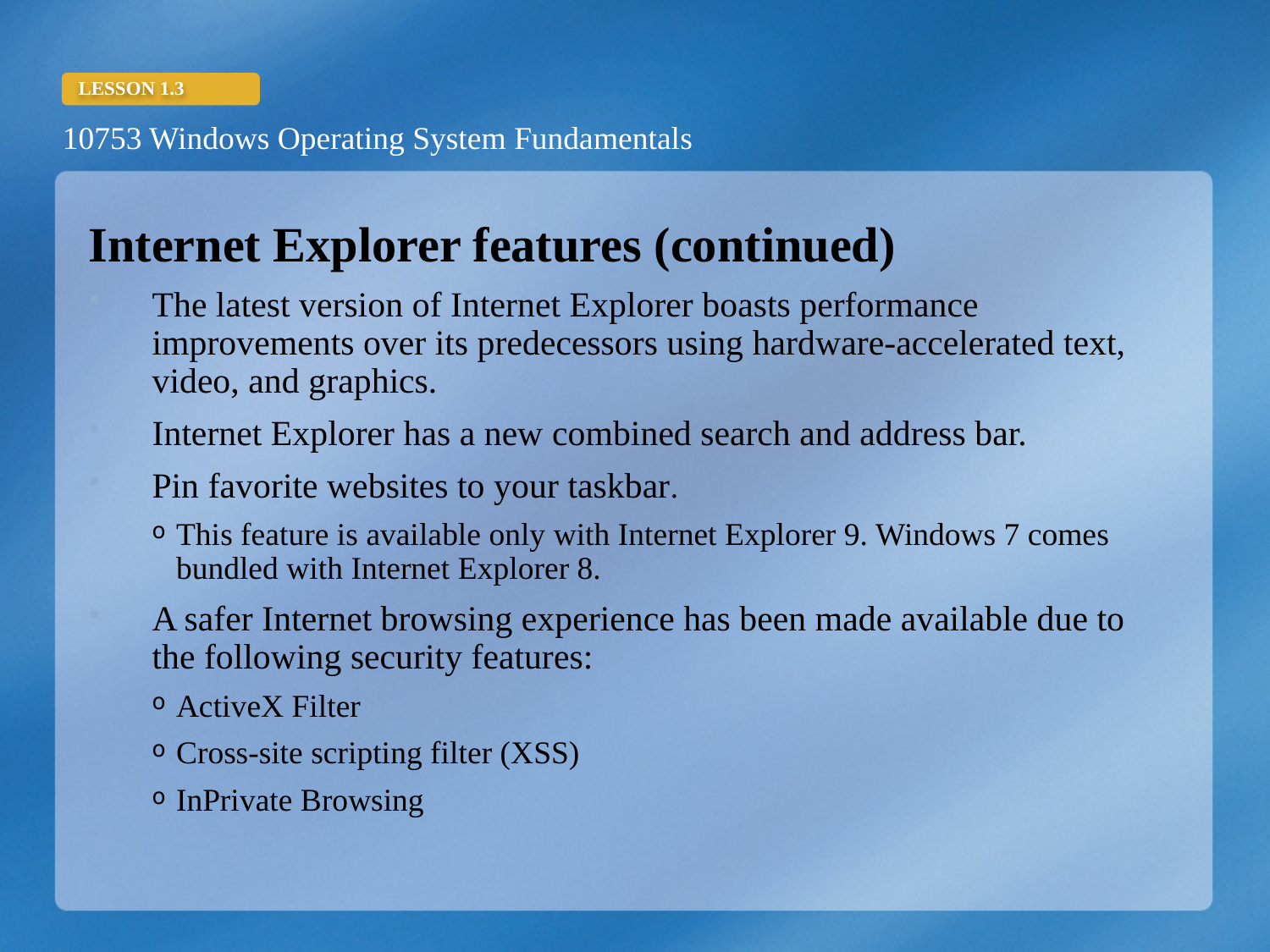

Internet Explorer features (continued)
The latest version of Internet Explorer boasts performance improvements over its predecessors using hardware-accelerated text, video, and graphics.
Internet Explorer has a new combined search and address bar.
Pin favorite websites to your taskbar.
This feature is available only with Internet Explorer 9. Windows 7 comes bundled with Internet Explorer 8.
A safer Internet browsing experience has been made available due to the following security features:
ActiveX Filter
Cross-site scripting filter (XSS)
InPrivate Browsing